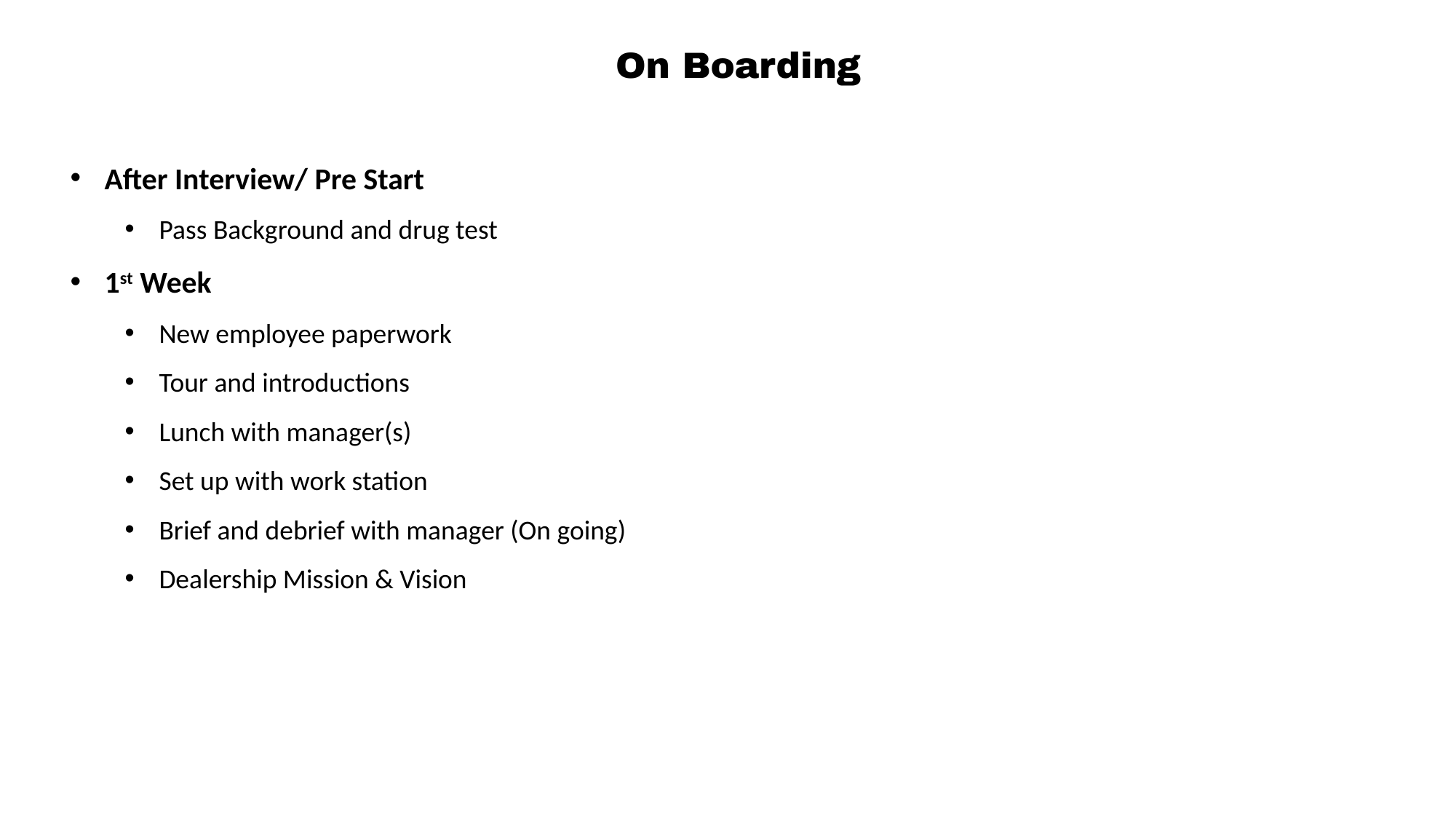

On Boarding

After Interview/ Pre Start
Pass Background and drug test
1st Week
New employee paperwork
Tour and introductions
Lunch with manager(s)
Set up with work station
Brief and debrief with manager (On going)
Dealership Mission & Vision